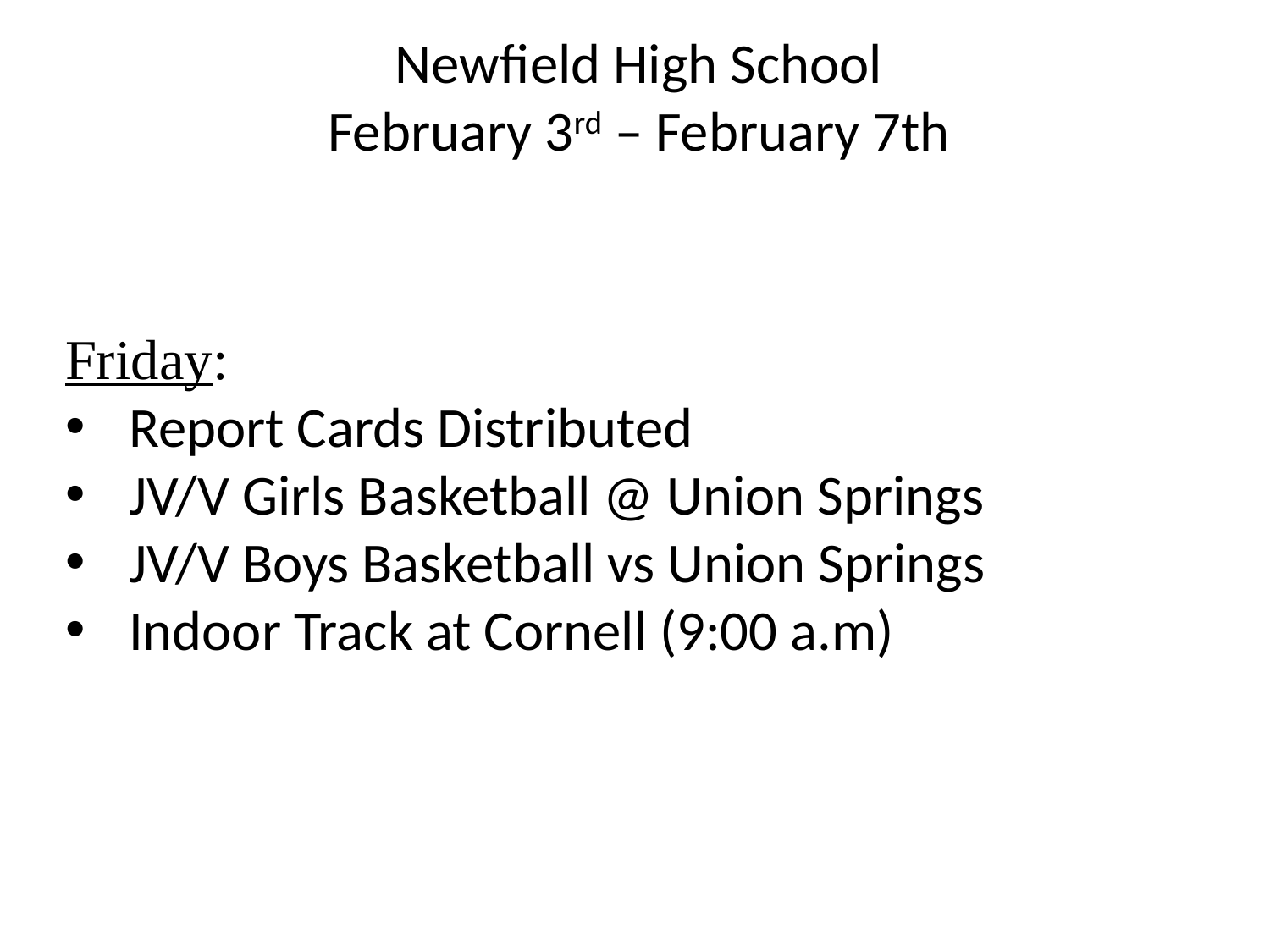

Newfield High School
February 3rd – February 7th
Friday:
Report Cards Distributed
JV/V Girls Basketball @ Union Springs
JV/V Boys Basketball vs Union Springs
Indoor Track at Cornell (9:00 a.m)